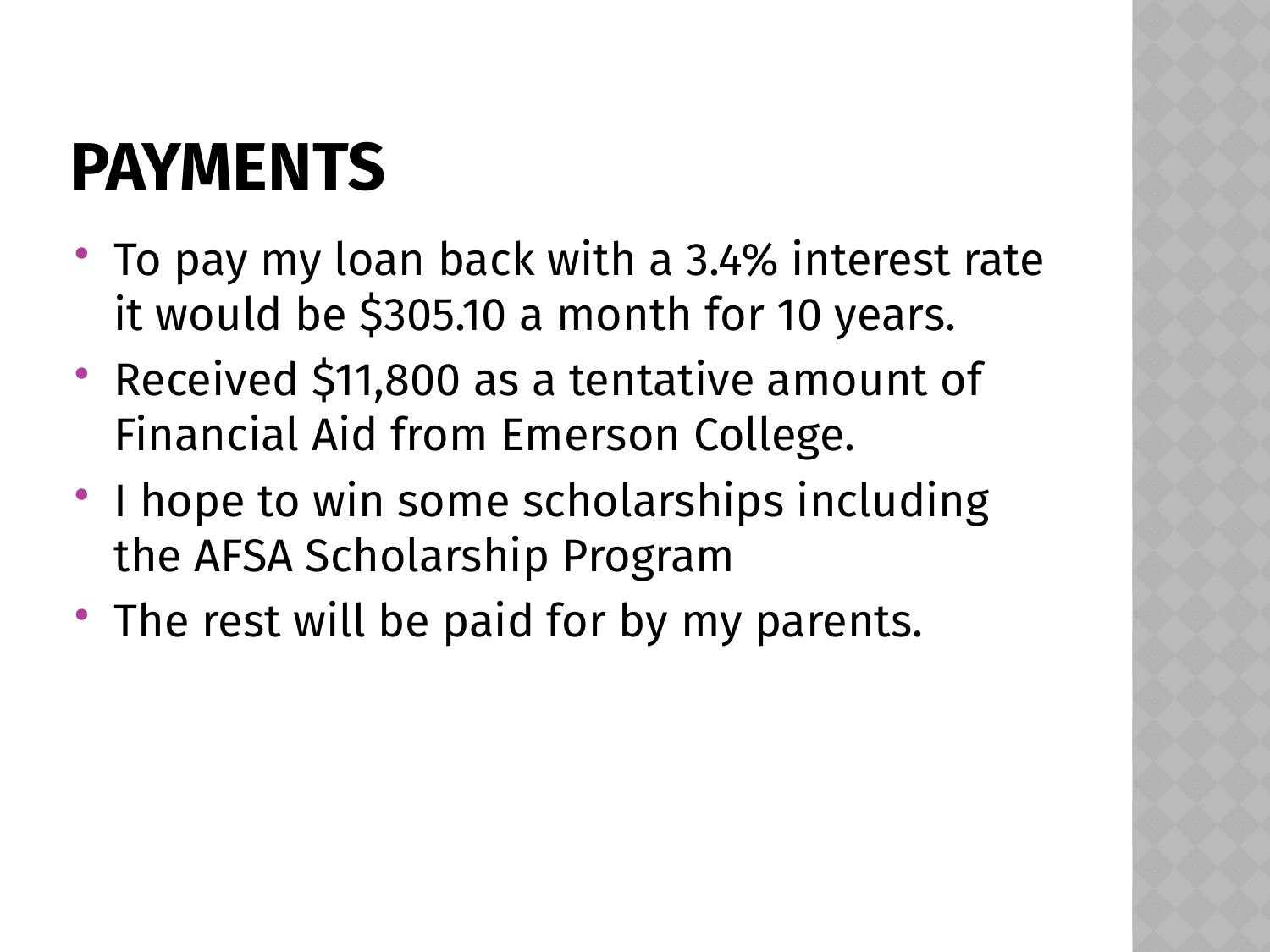

# PaYMENTS
To pay my loan back with a 3.4% interest rate it would be $305.10 a month for 10 years.
Received $11,800 as a tentative amount of Financial Aid from Emerson College.
I hope to win some scholarships including the AFSA Scholarship Program
The rest will be paid for by my parents.